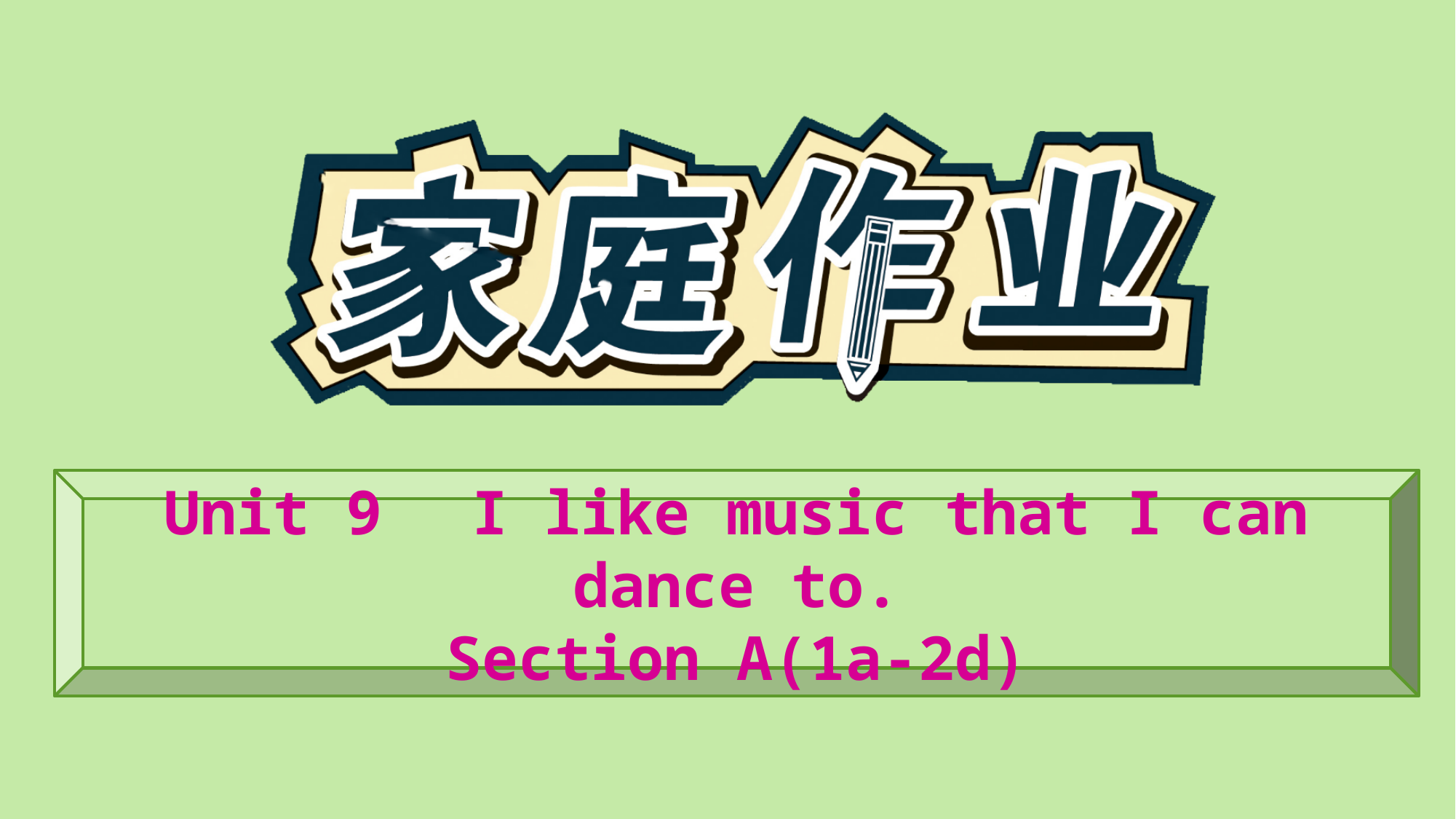

Unit 9　I like music that I can dance to.
Section A(1a-2d)